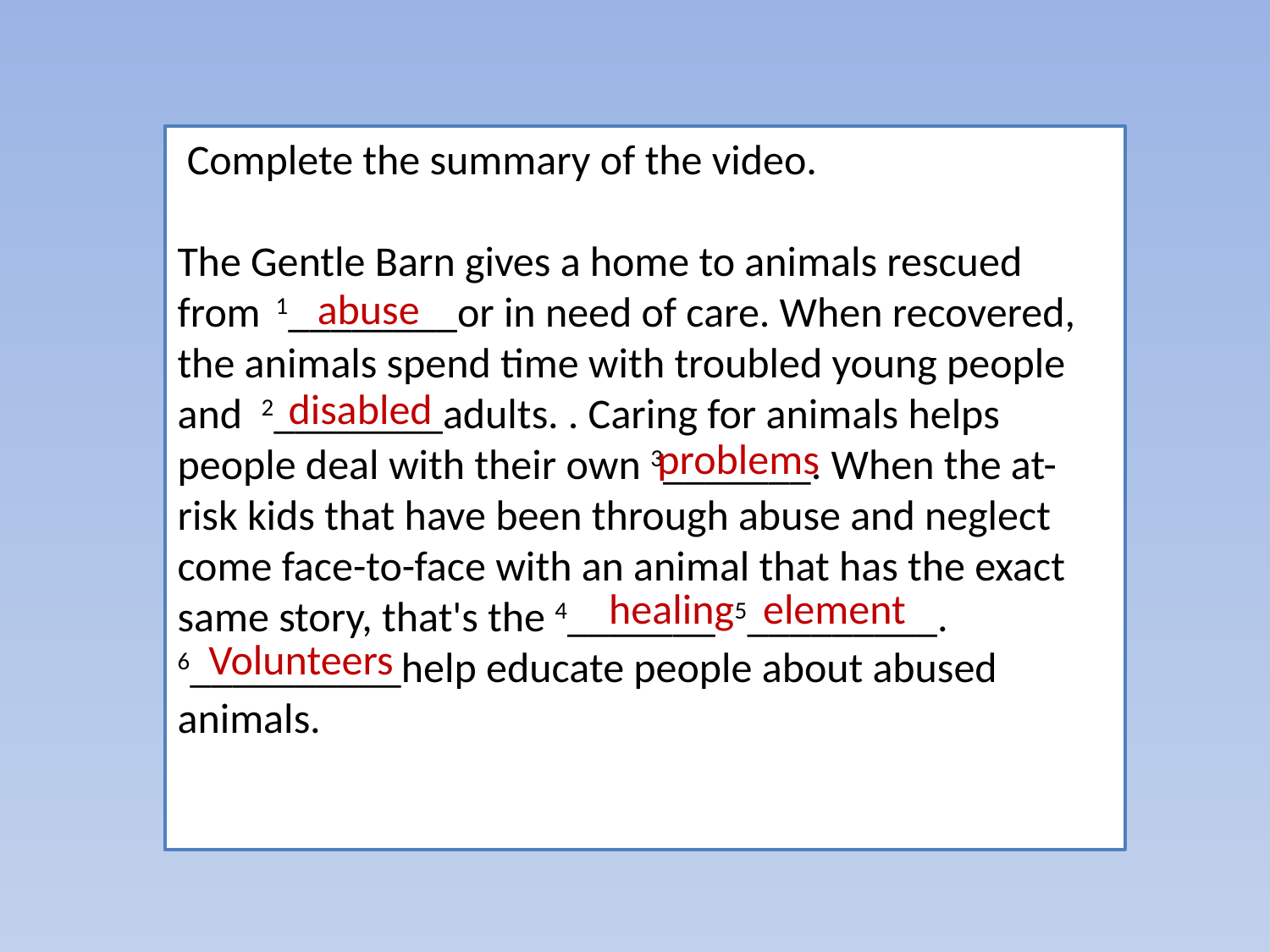

Complete the summary of the video.

The Gentle Barn gives a home to animals rescued from  1________or in need of care. When recovered, the animals spend time with troubled young people and  2________adults. . Caring for animals helps people deal with their own 3_______. When the at-risk kids that have been through abuse and neglect come face-to-face with an animal that has the exact same story, that's the 4_______  5_________.  6__________help educate people about abused animals.

abuse
disabled
problems
healing   element
Volunteers